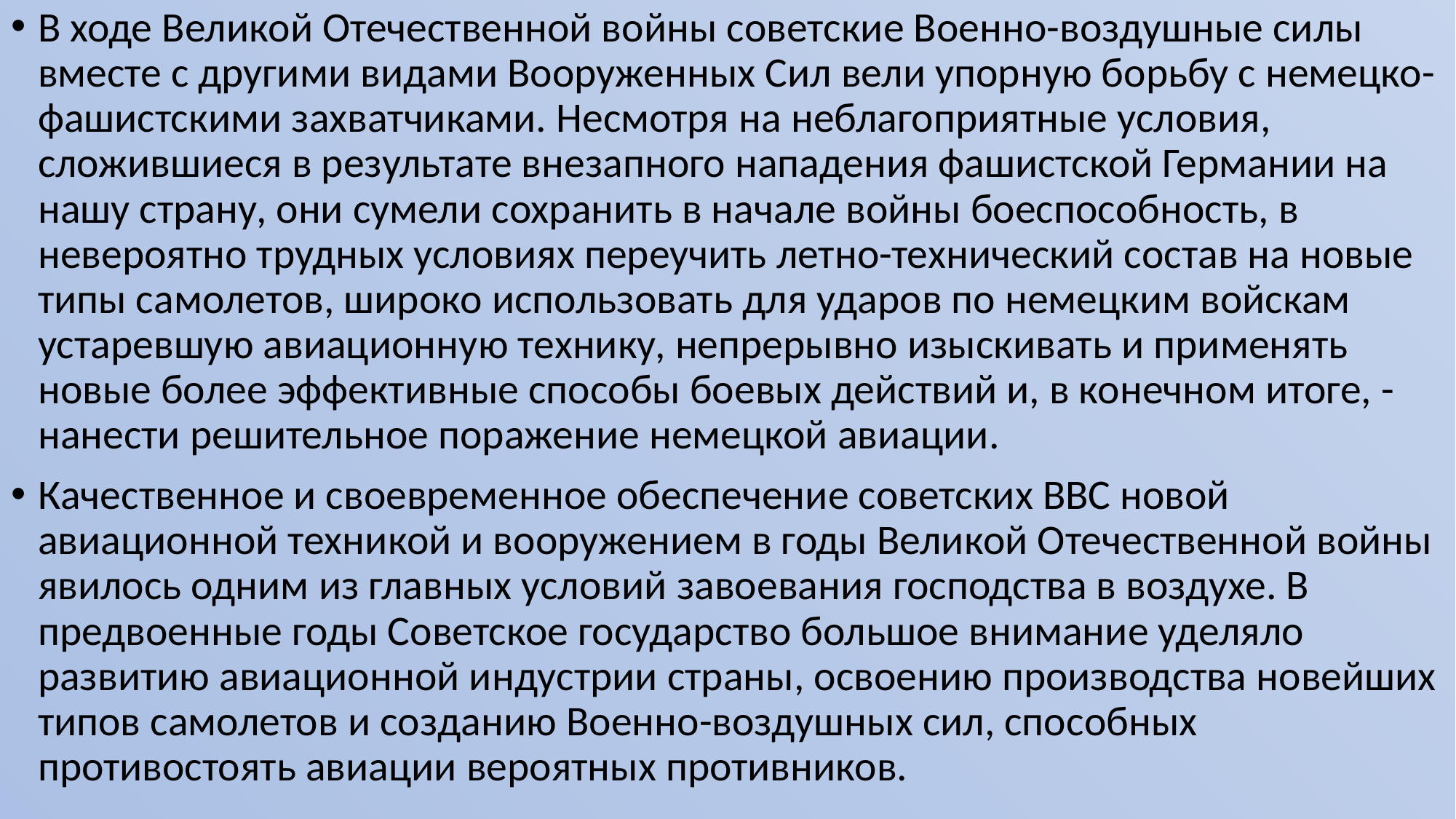

В ходе Великой Отечественной войны советские Военно-воздушные силы вместе с другими видами Вооруженных Сил вели упорную борьбу с немецко-фашистскими захватчиками. Несмотря на неблагоприятные условия, сложившиеся в результате внезапного нападения фашистской Германии на нашу страну, они сумели сохранить в начале войны боеспособность, в невероятно трудных условиях переучить летно-технический состав на новые типы самолетов, широко использовать для ударов по немецким войскам устаревшую авиационную технику, непрерывно изыскивать и применять новые более эффективные способы боевых действий и, в конечном итоге, -  нанести решительное поражение немецкой авиации.
Качественное и своевременное обеспечение советских ВВС новой авиационной техникой и вооружением в годы Великой Отечественной войны явилось одним из главных условий завоевания господства в воздухе. В предвоенные годы Советское государство большое внимание уделяло развитию авиационной индустрии страны, освоению производства новейших типов самолетов и созданию Военно-воздушных сил, способных противостоять авиации вероятных противников.